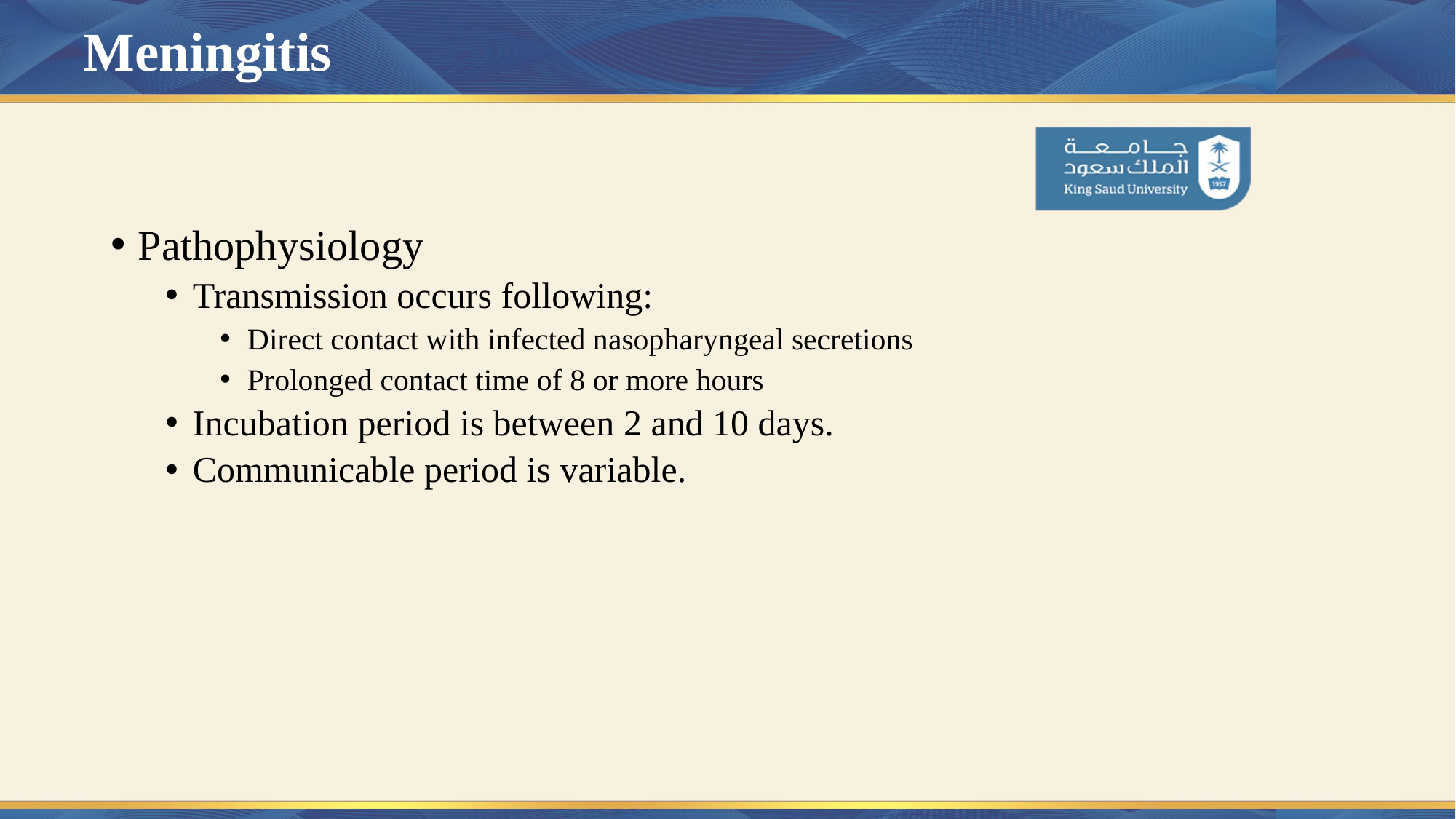

# Meningitis
Pathophysiology
Transmission occurs following:
Direct contact with infected nasopharyngeal secretions
Prolonged contact time of 8 or more hours
Incubation period is between 2 and 10 days.
Communicable period is variable.